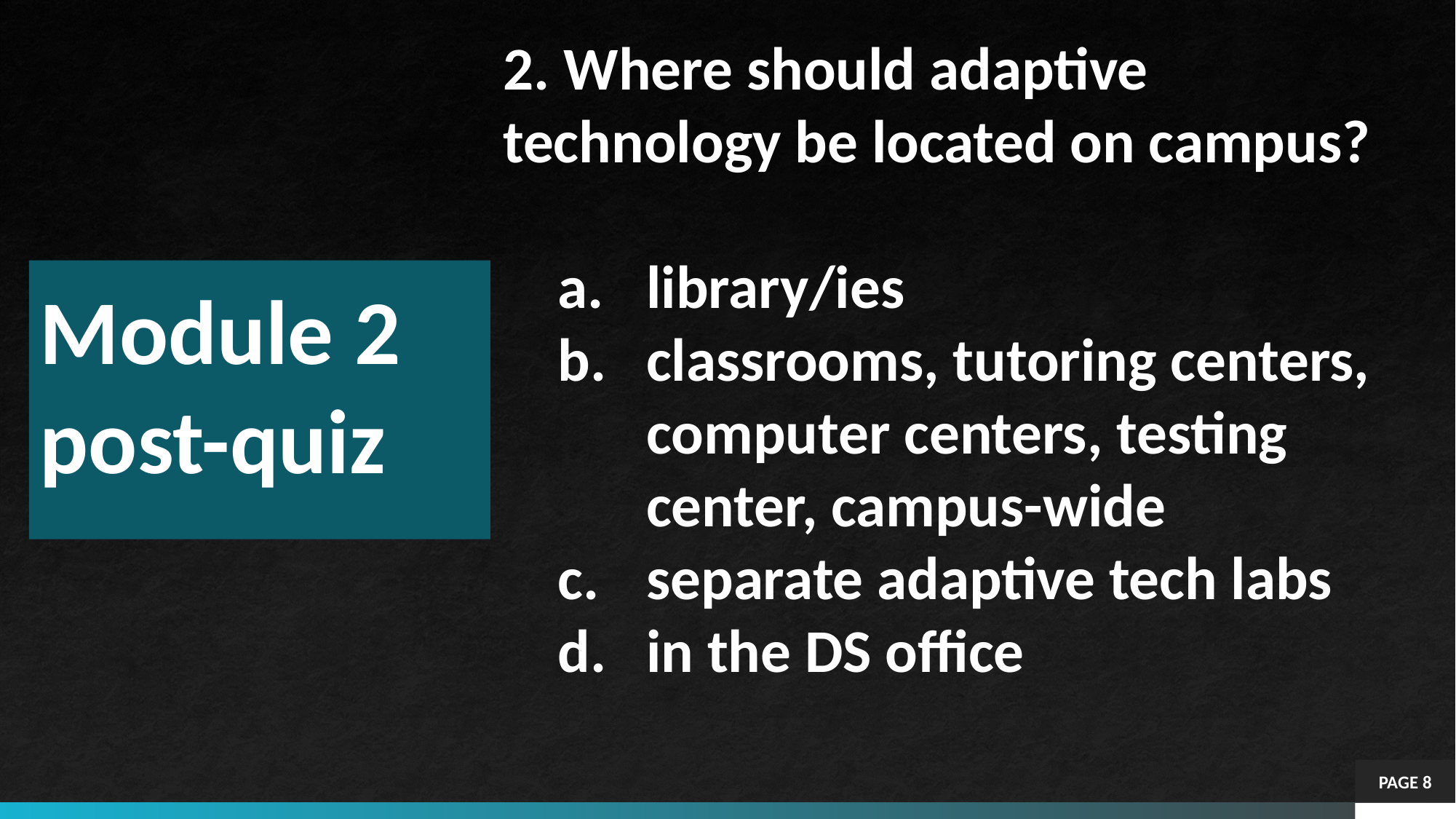

2. Where should adaptive technology be located on campus?

library/ies
classrooms, tutoring centers, computer centers, testing center, campus-wide
separate adaptive tech labs
in the DS office

# Module 2 post-quiz
PAGE 8